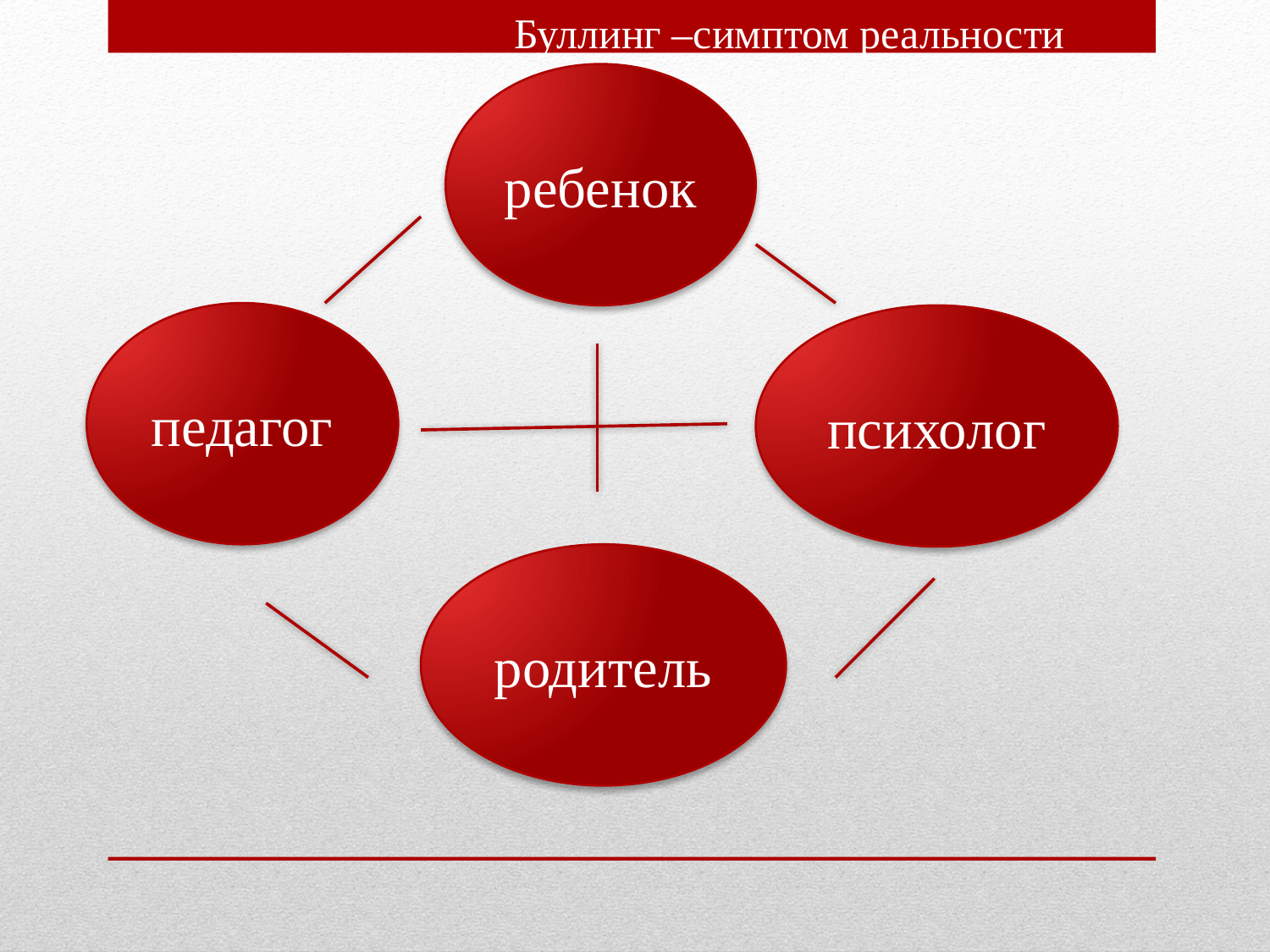

Буллинг –симптом реальности
ребенок
педагог
психолог
родитель